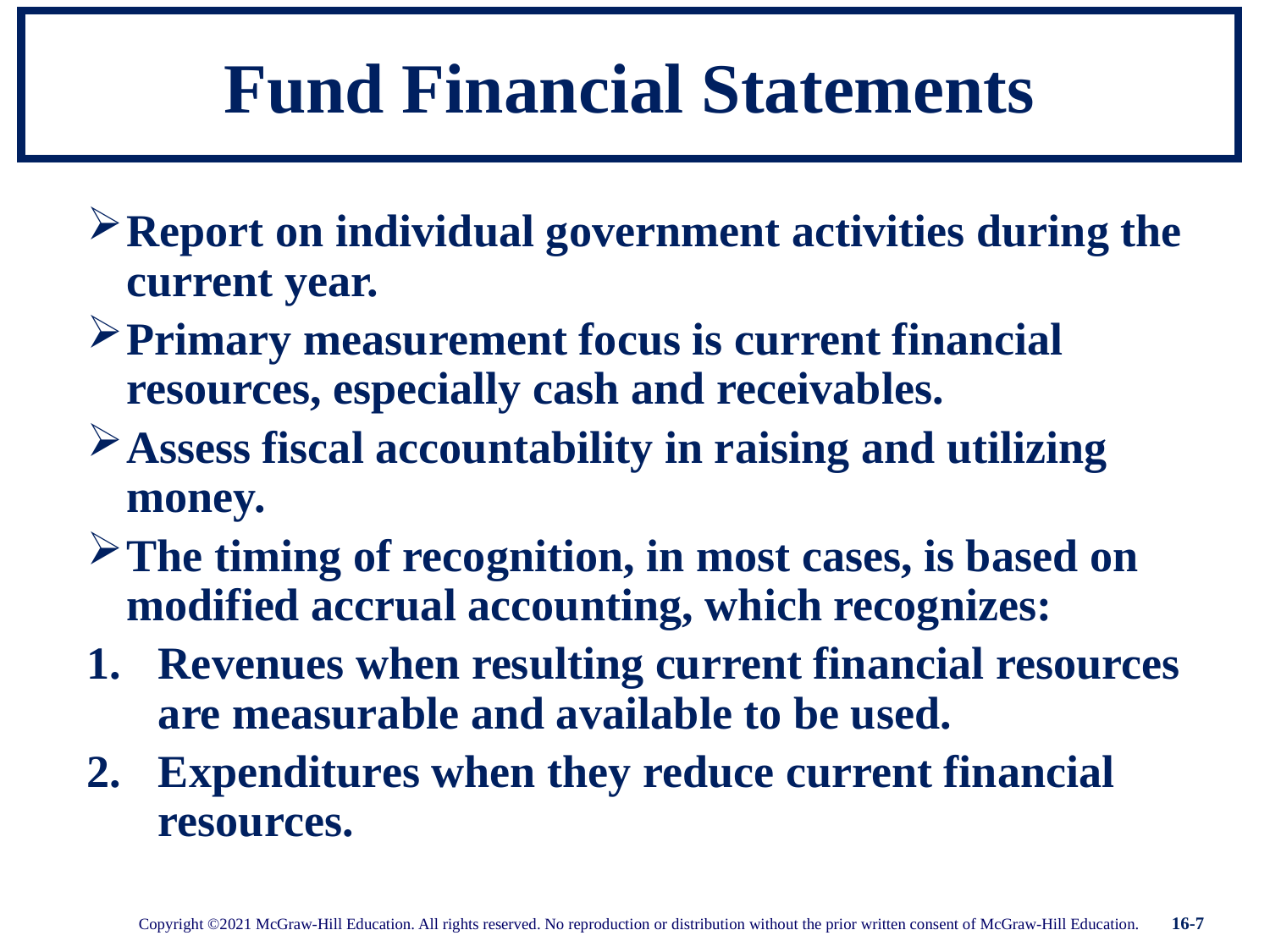

# Fund Financial Statements
Report on individual government activities during the current year.
Primary measurement focus is current financial resources, especially cash and receivables.
Assess fiscal accountability in raising and utilizing money.
The timing of recognition, in most cases, is based on modified accrual accounting, which recognizes:
Revenues when resulting current financial resources are measurable and available to be used.
Expenditures when they reduce current financial resources.
16-7
Copyright ©2021 McGraw-Hill Education. All rights reserved. No reproduction or distribution without the prior written consent of McGraw-Hill Education.